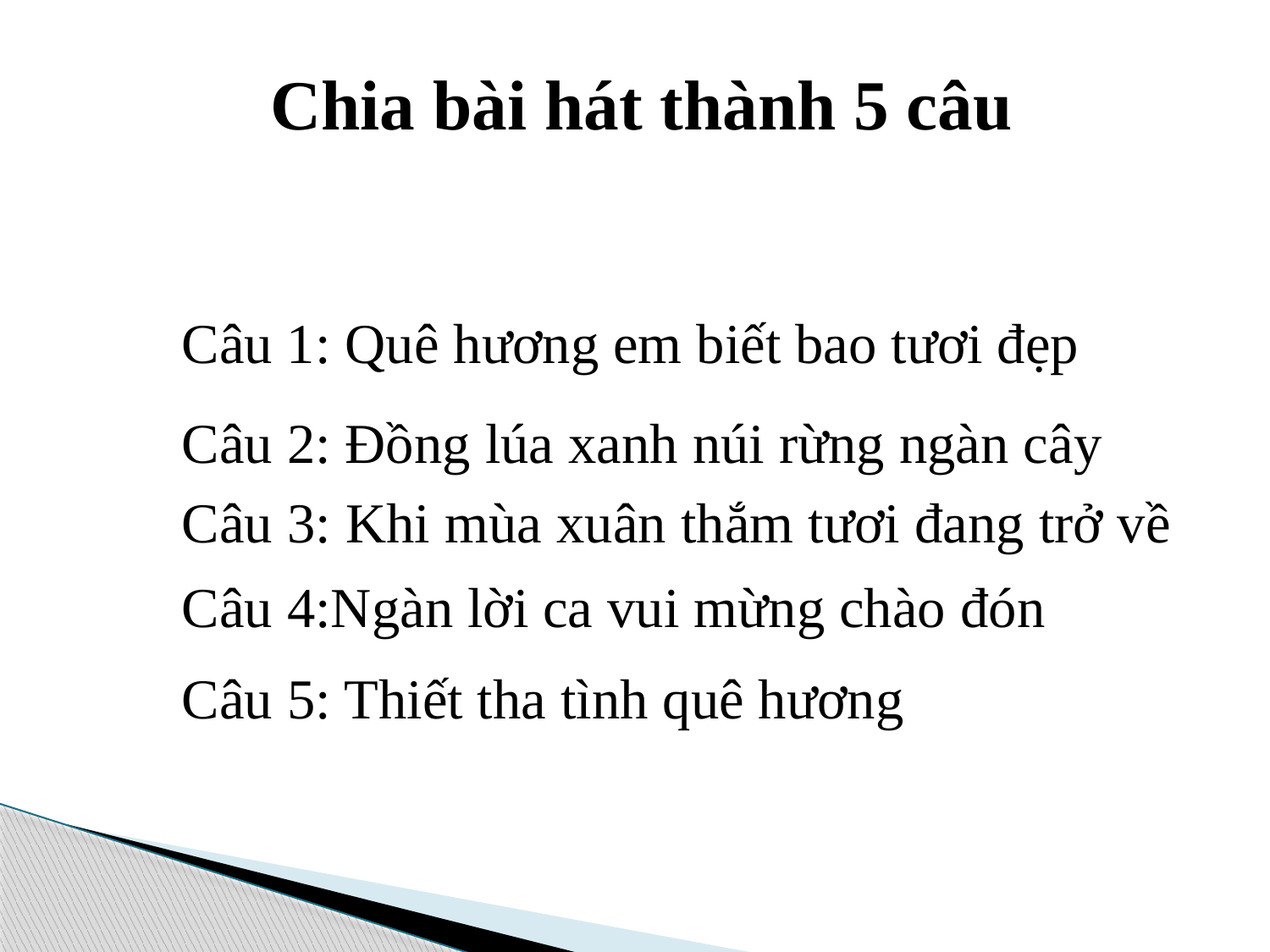

Chia bài hát thành 5 câu
Câu 1: Quê hương em biết bao tươi đẹp
Câu 2: Đồng lúa xanh núi rừng ngàn cây
Câu 3: Khi mùa xuân thắm tươi đang trở về
Câu 4:Ngàn lời ca vui mừng chào đón
Câu 5: Thiết tha tình quê hương